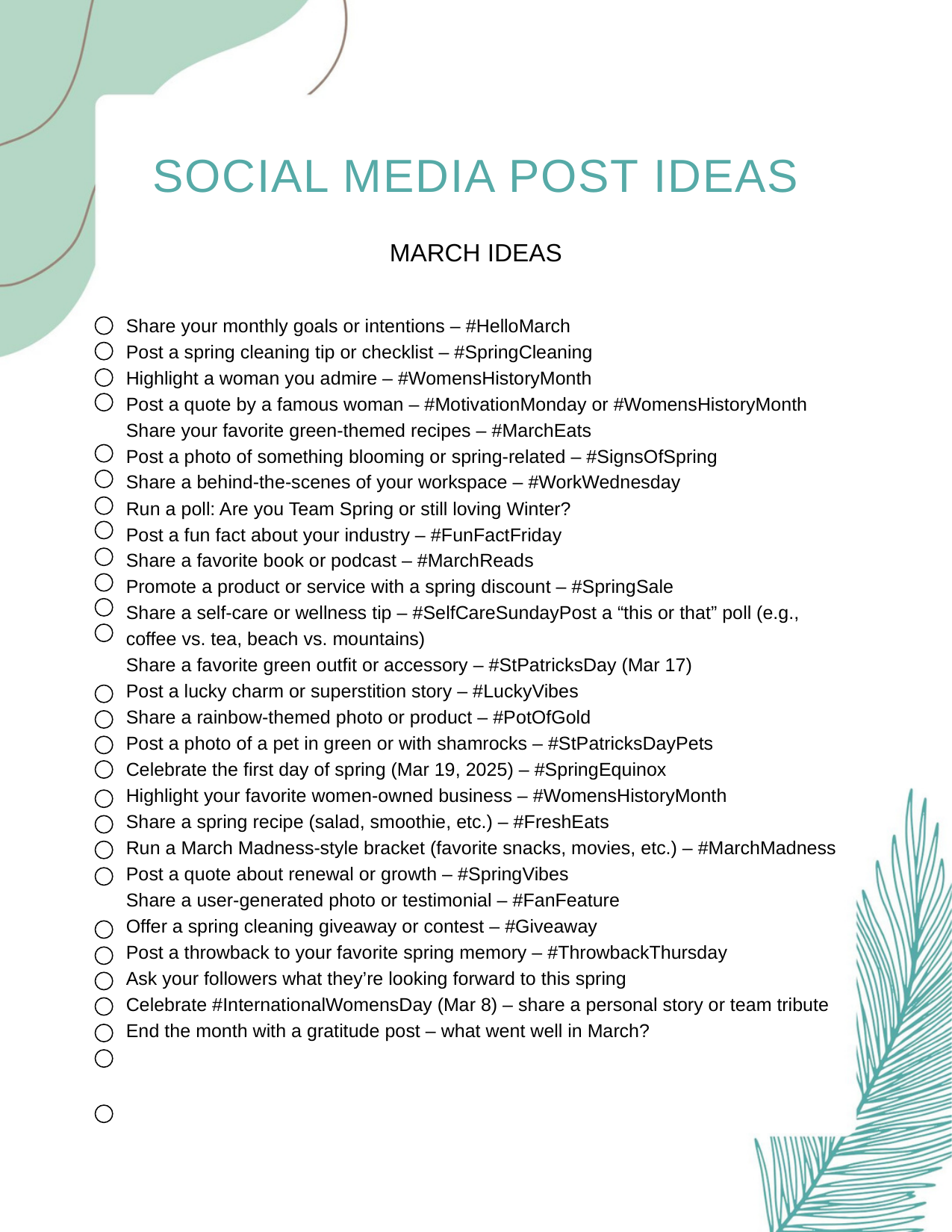

SOCIAL MEDIA POST IDEAS
MARCH IDEAS
Share your monthly goals or intentions – #HelloMarch
Post a spring cleaning tip or checklist – #SpringCleaning
Highlight a woman you admire – #WomensHistoryMonth
Post a quote by a famous woman – #MotivationMonday or #WomensHistoryMonth
Share your favorite green-themed recipes – #MarchEats
Post a photo of something blooming or spring-related – #SignsOfSpring
Share a behind-the-scenes of your workspace – #WorkWednesday
Run a poll: Are you Team Spring or still loving Winter?
Post a fun fact about your industry – #FunFactFriday
Share a favorite book or podcast – #MarchReads
Promote a product or service with a spring discount – #SpringSale
Share a self-care or wellness tip – #SelfCareSundayPost a “this or that” poll (e.g., coffee vs. tea, beach vs. mountains)
Share a favorite green outfit or accessory – #StPatricksDay (Mar 17)
Post a lucky charm or superstition story – #LuckyVibes
Share a rainbow-themed photo or product – #PotOfGold
Post a photo of a pet in green or with shamrocks – #StPatricksDayPets
Celebrate the first day of spring (Mar 19, 2025) – #SpringEquinox
Highlight your favorite women-owned business – #WomensHistoryMonth
Share a spring recipe (salad, smoothie, etc.) – #FreshEats
Run a March Madness-style bracket (favorite snacks, movies, etc.) – #MarchMadness
Post a quote about renewal or growth – #SpringVibes
Share a user-generated photo or testimonial – #FanFeature
Offer a spring cleaning giveaway or contest – #Giveaway
Post a throwback to your favorite spring memory – #ThrowbackThursday
Ask your followers what they’re looking forward to this spring
Celebrate #InternationalWomensDay (Mar 8) – share a personal story or team tribute
End the month with a gratitude post – what went well in March?